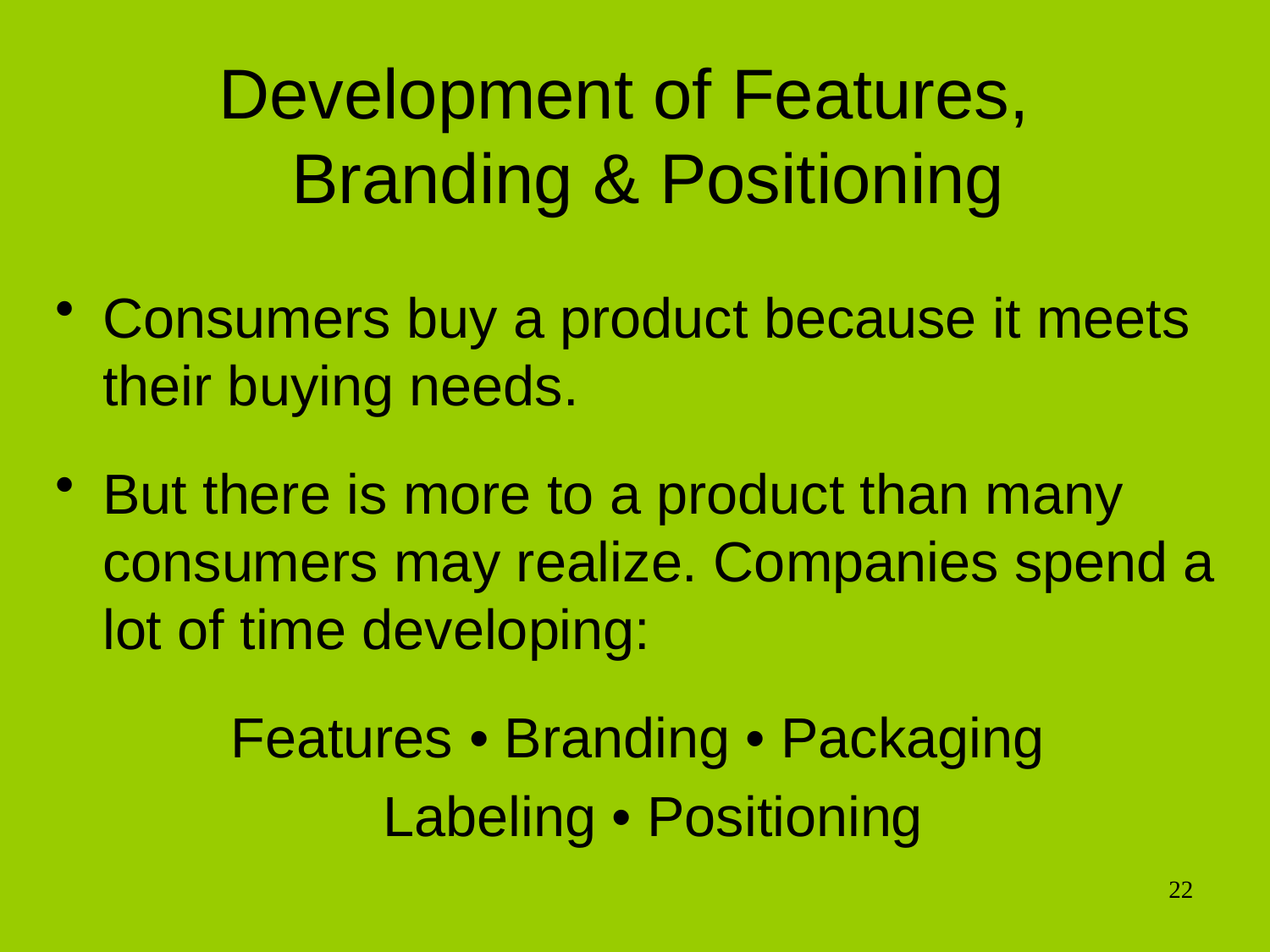

Development of Features,
Branding & Positioning
Consumers buy a product because it meets their buying needs.
But there is more to a product than many  consumers may realize. Companies spend a lot of time developing:
Features • Branding • Packaging
 Labeling • Positioning
22